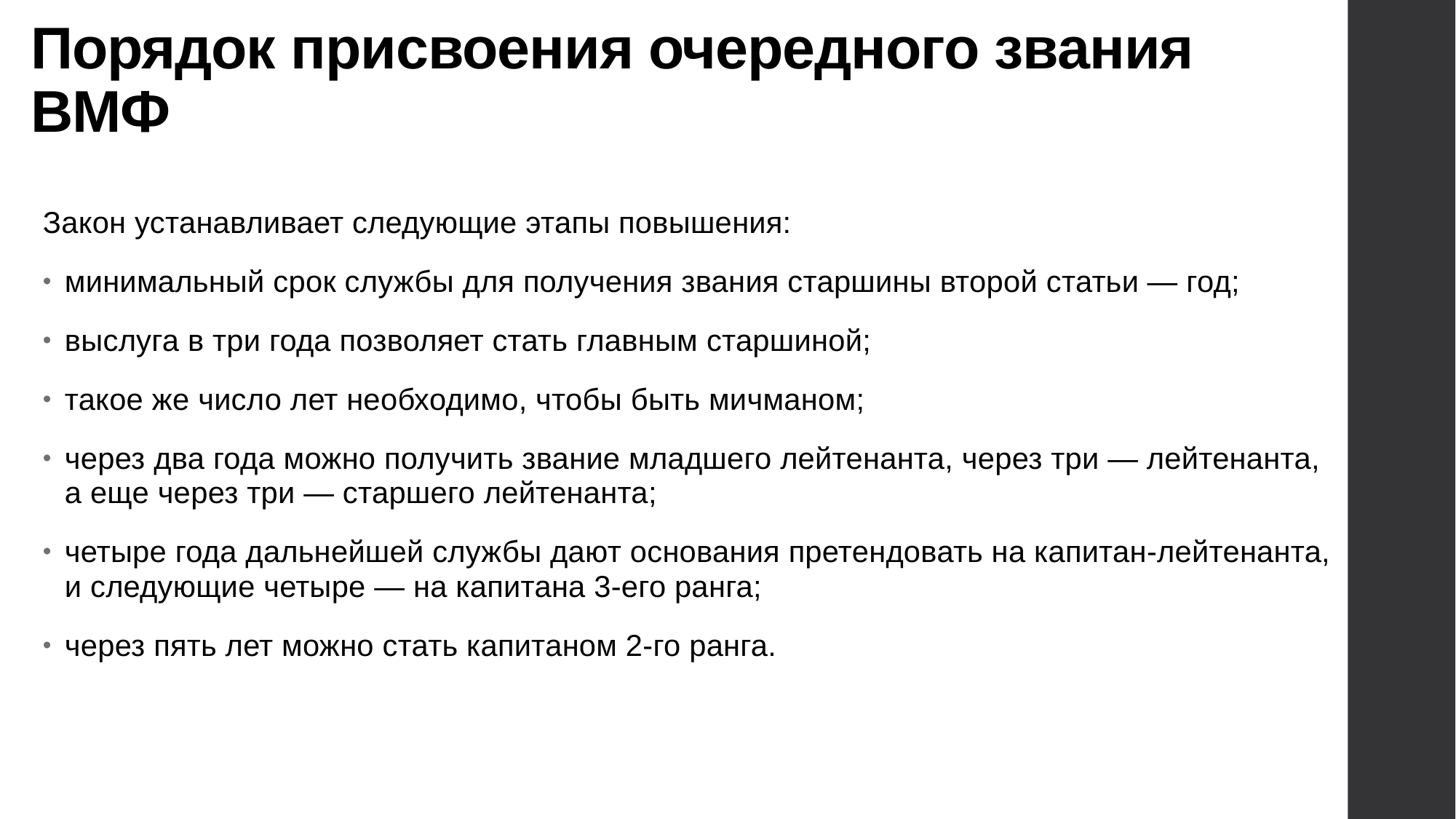

# Порядок присвоения очередного звания ВМФ
Закон устанавливает следующие этапы повышения:
минимальный срок службы для получения звания старшины второй статьи — год;
выслуга в три года позволяет стать главным старшиной;
такое же число лет необходимо, чтобы быть мичманом;
через два года можно получить звание младшего лейтенанта, через три — лейтенанта, а еще через три — старшего лейтенанта;
четыре года дальнейшей службы дают основания претендовать на капитан-лейтенанта, и следующие четыре — на капитана 3-его ранга;
через пять лет можно стать капитаном 2-го ранга.